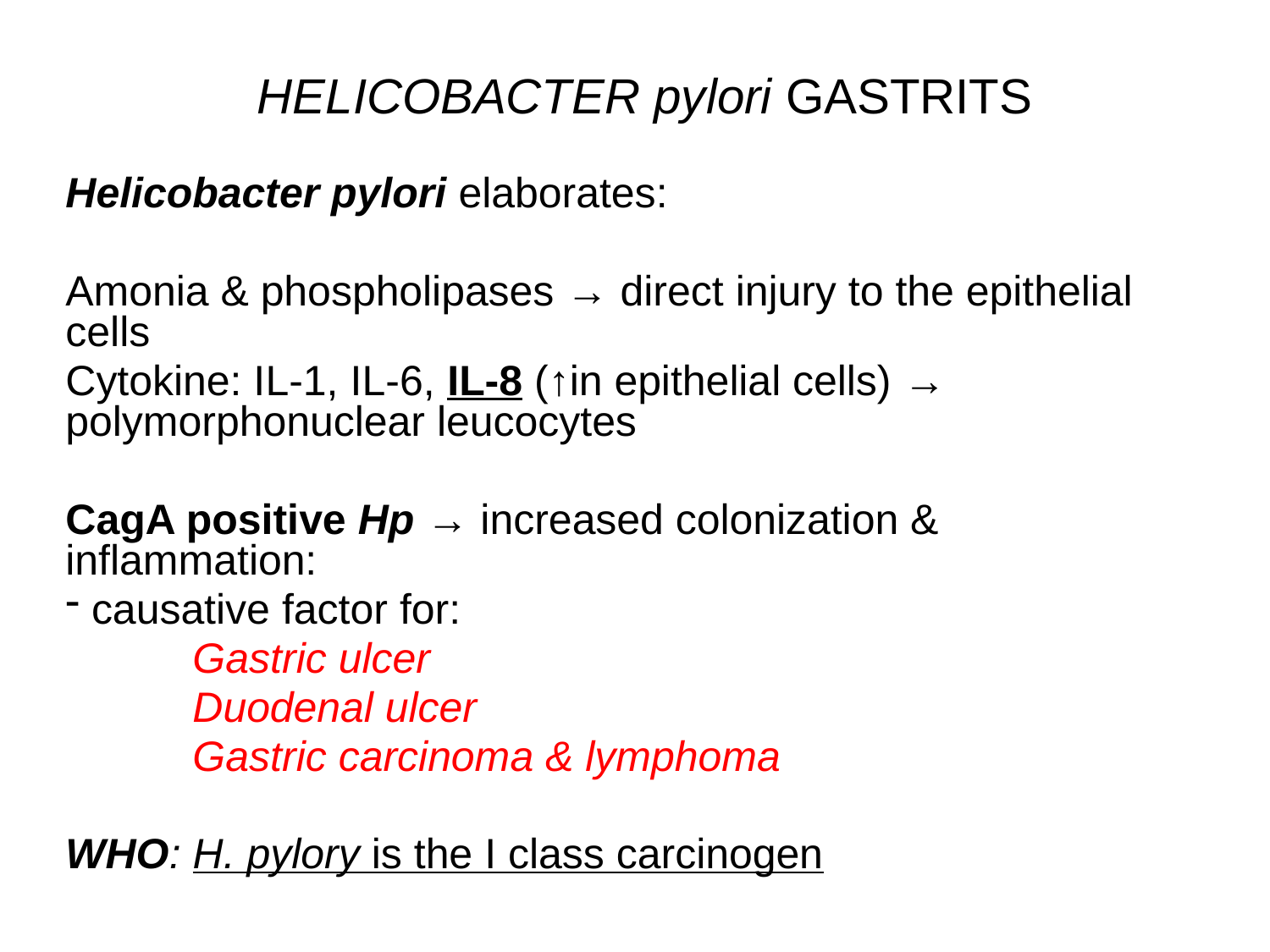

# HELICOBACTER pylori GASTRITS
Helicobacter pylori elaborates:

Amonia & phospholipases → direct injury to the epithelial cells
Cytokine: IL-1, IL-6, IL-8 (↑in epithelial cells) → polymorphonuclear leucocytes

CagA positive Hp → increased colonization & inflammation:
 causative factor for:
Gastric ulcer
	Duodenal ulcer
	Gastric carcinoma & lymphoma

WHO: H. pylory is the I class carcinogen